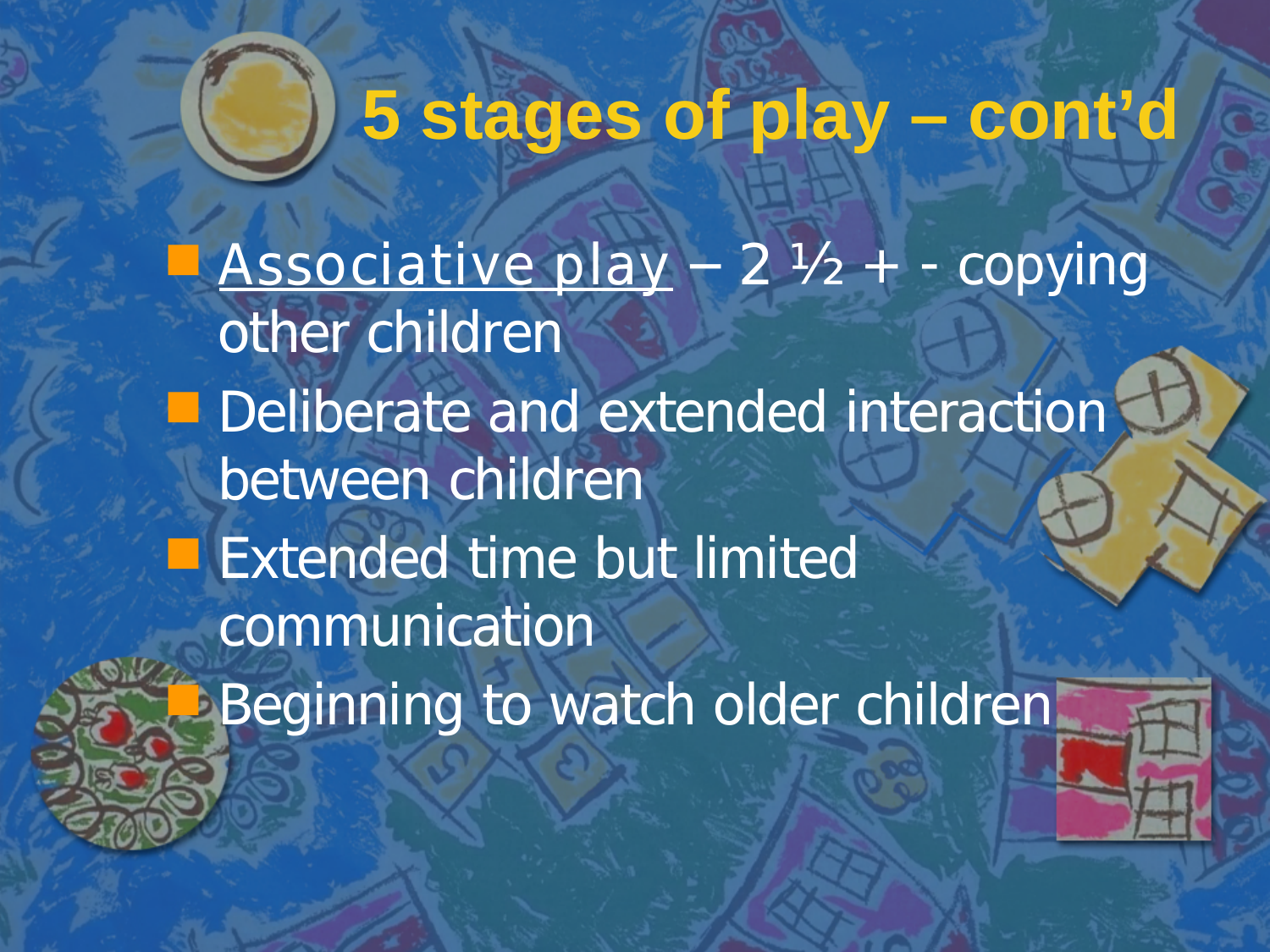

# 5 stages of play – cont’d
Associative play – 2 ½ + - copying other children
Deliberate and extended interaction between children
Extended time but limited communication
Beginning to watch older children